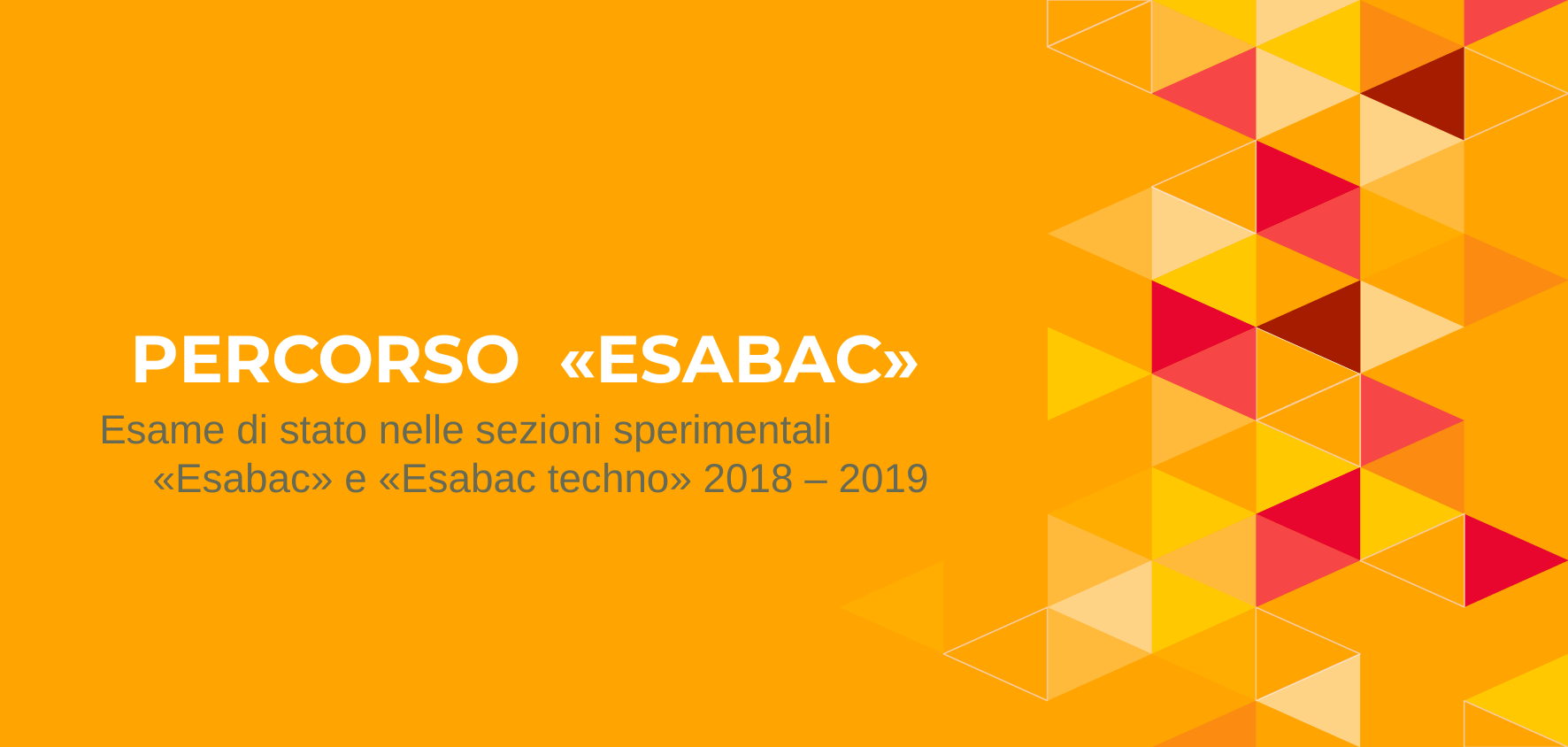

# PERCORSO  «ESABAC»
Esame di stato nelle sezioni sperimentali «Esabac» e «Esabac techno» 2018 – 2019